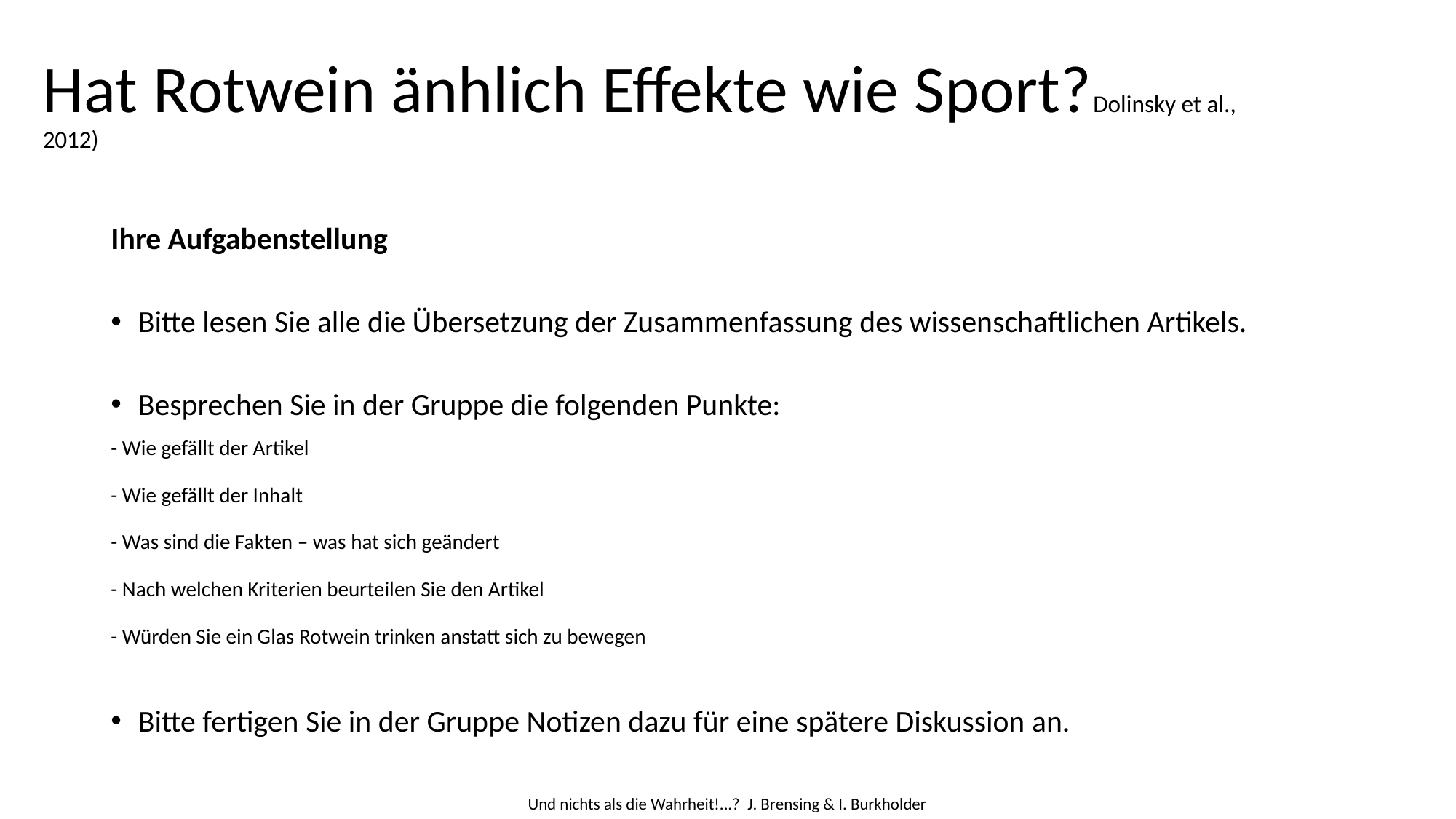

# Hat Rotwein änhlich Effekte wie Sport?Dolinsky et al., 2012)
Ihre Aufgabenstellung

Bitte lesen Sie alle die Übersetzung der Zusammenfassung des wissenschaftlichen Artikels.

Besprechen Sie in der Gruppe die folgenden Punkte:
- Wie gefällt der Artikel
- Wie gefällt der Inhalt
- Was sind die Fakten – was hat sich geändert
- Nach welchen Kriterien beurteilen Sie den Artikel
- Würden Sie ein Glas Rotwein trinken anstatt sich zu bewegen
Bitte fertigen Sie in der Gruppe Notizen dazu für eine spätere Diskussion an.
Und nichts als die Wahrheit!...?  J. Brensing & I. Burkholder